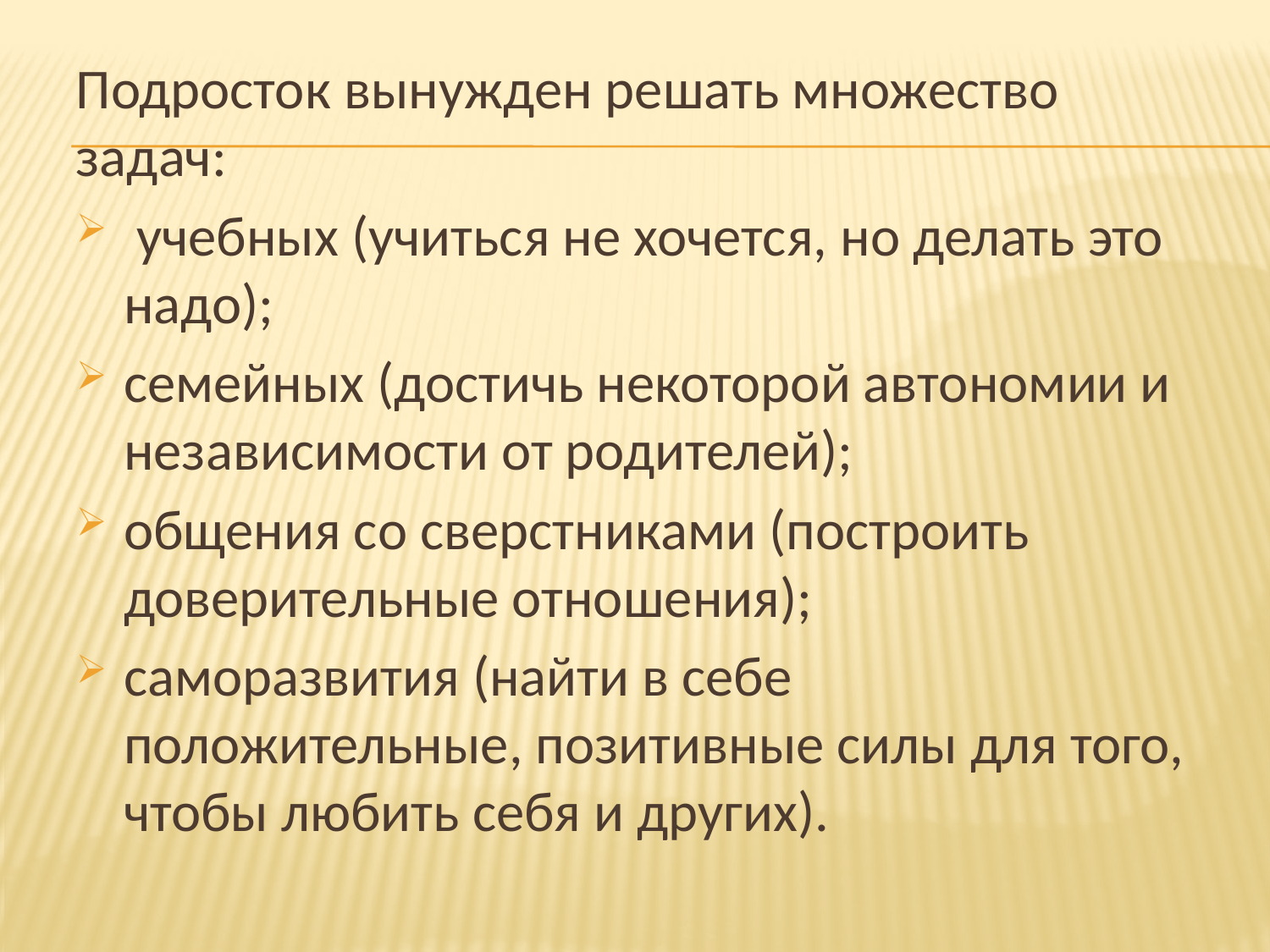

Подросток вынужден решать множество задач:
 учебных (учиться не хочется, но делать это надо);
семейных (достичь некоторой автономии и независимости от родителей);
общения со сверстниками (построить доверительные отношения);
саморазвития (найти в себе положительные, позитивные силы для того, чтобы любить себя и других).